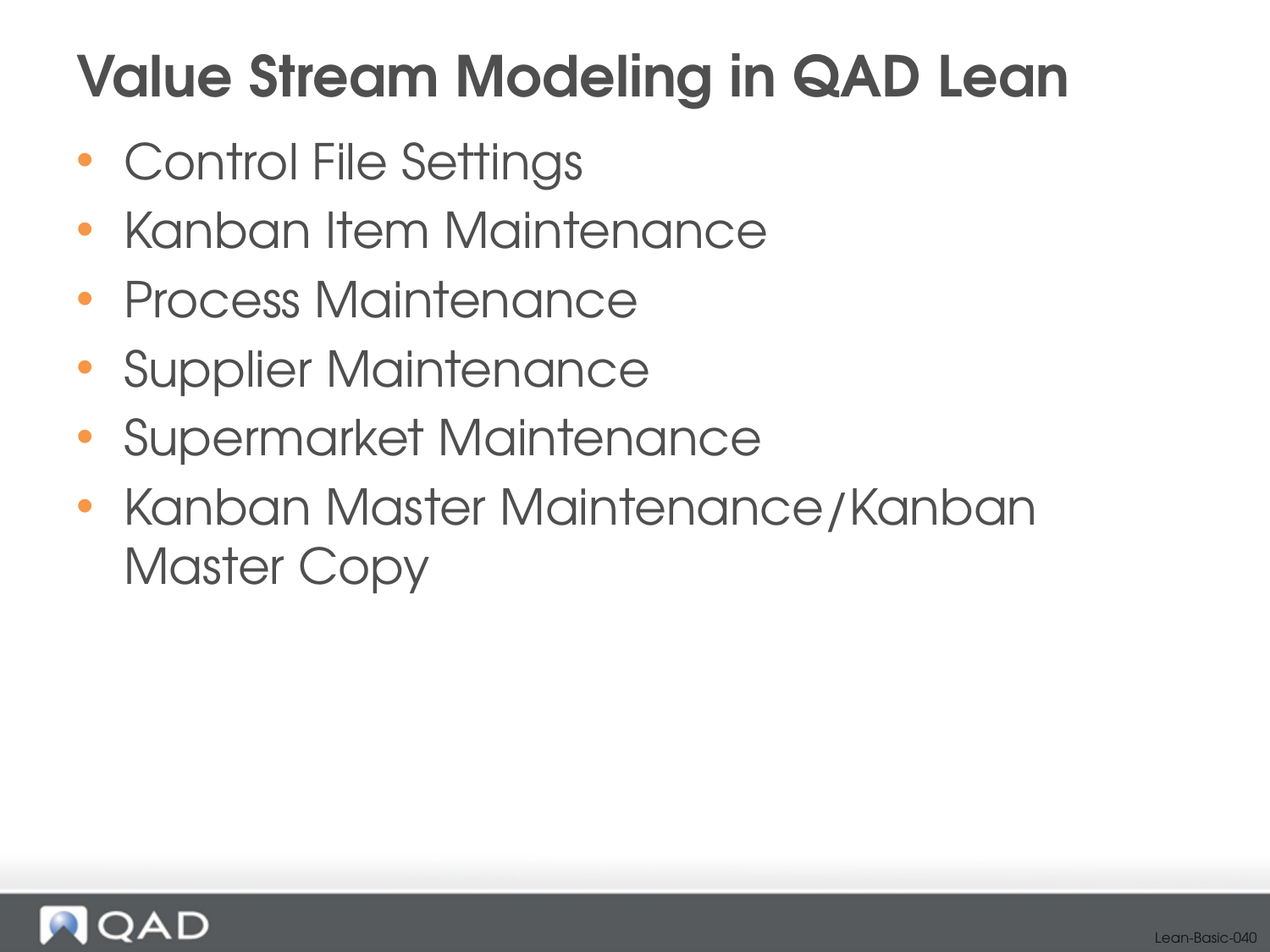

# Value Stream Modeling in QAD Lean
Control File Settings
Kanban Item Maintenance
Process Maintenance
Supplier Maintenance
Supermarket Maintenance
Kanban Master Maintenance/Kanban Master Copy
Lean-Basic-040